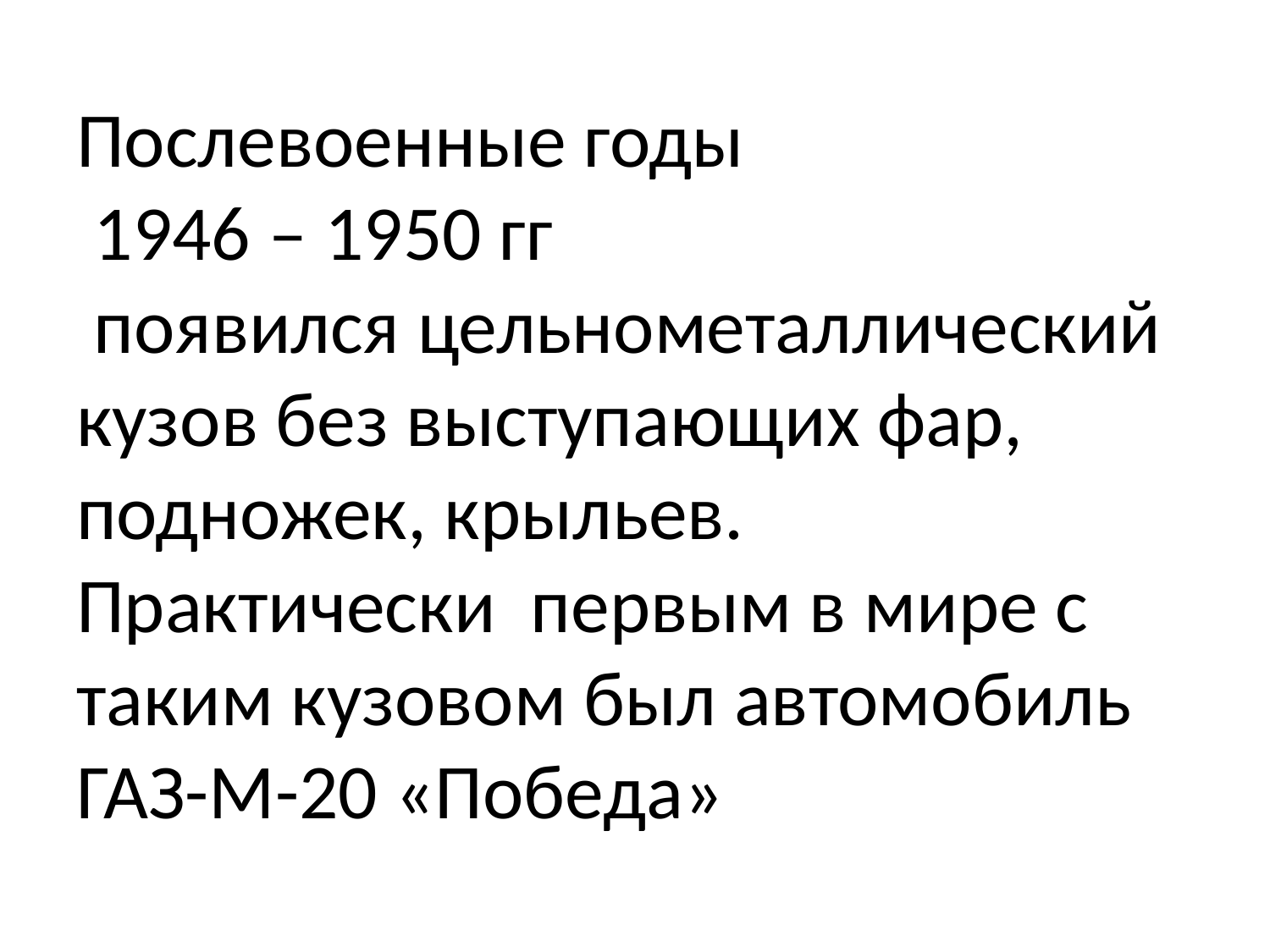

# Послевоенные годы 1946 – 1950 гг появился цельнометаллический кузов без выступающих фар, подножек, крыльев. Практически  первым в мире с таким кузовом был автомобиль ГАЗ-М-20 «Победа»